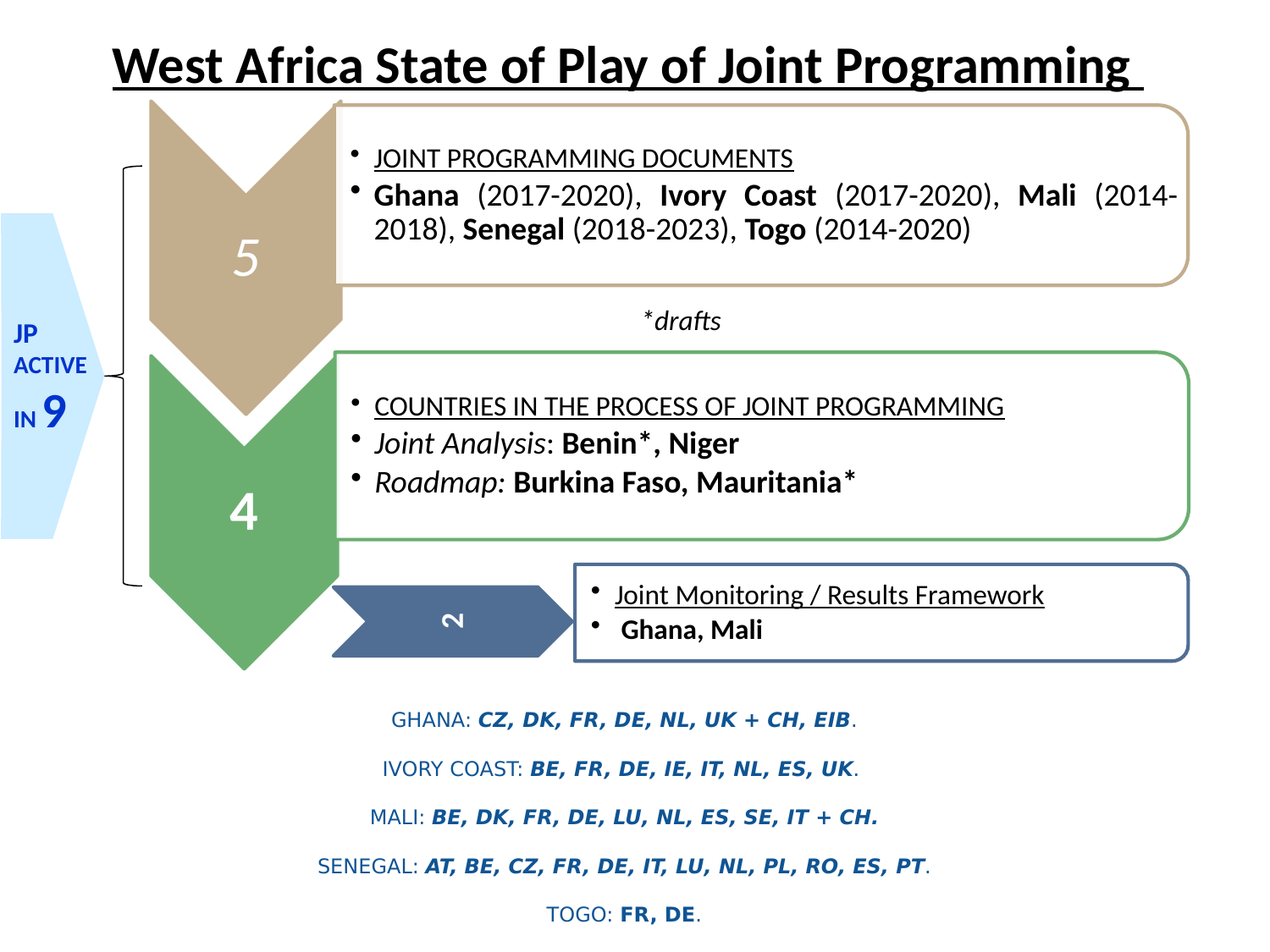

West Africa State of Play of Joint Programming
5
JOINT PROGRAMMING DOCUMENTS
Ghana (2017-2020), Ivory Coast (2017-2020), Mali (2014-2018), Senegal (2018-2023), Togo (2014-2020)
4
COUNTRIES IN THE PROCESS OF JOINT PROGRAMMING
Joint Analysis: Benin*, Niger
Roadmap: Burkina Faso, Mauritania*
2
Joint Monitoring / Results Framework
 Ghana, Mali

JP ACTIVE IN 9
*drafts
GHANA: CZ, DK, FR, DE, NL, UK + CH, EIB.

IVORY COAST: BE, FR, DE, IE, IT, NL, ES, UK.

MALI: BE, DK, FR, DE, LU, NL, ES, SE, IT + CH.

SENEGAL: AT, BE, CZ, FR, DE, IT, LU, NL, PL, RO, ES, PT.

TOGO: FR, DE.